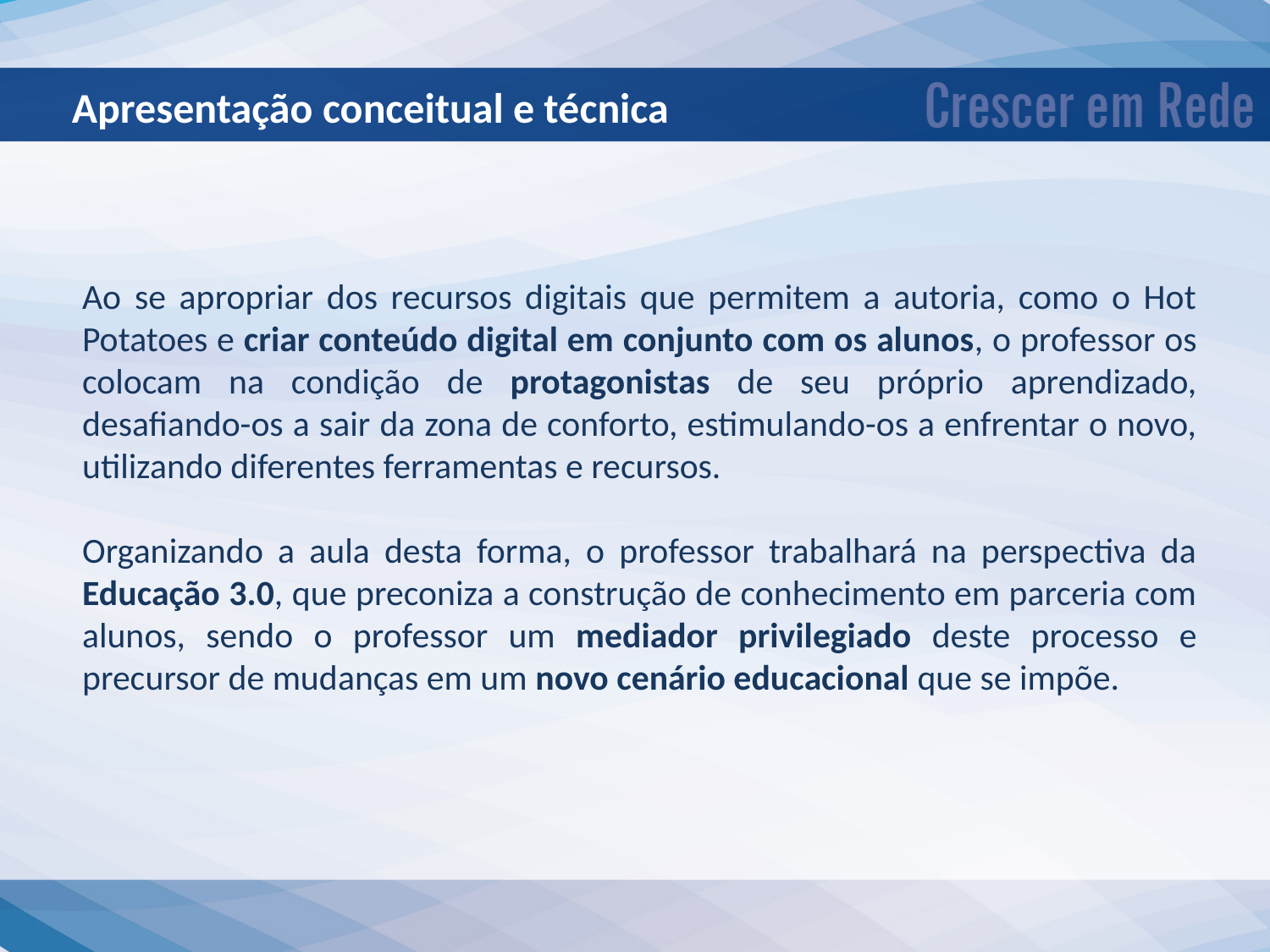

Apresentação conceitual e técnica

Ao se apropriar dos recursos digitais que permitem a autoria, como o Hot Potatoes e criar conteúdo digital em conjunto com os alunos, o professor os colocam na condição de protagonistas de seu próprio aprendizado, desafiando-os a sair da zona de conforto, estimulando-os a enfrentar o novo, utilizando diferentes ferramentas e recursos.

Organizando a aula desta forma, o professor trabalhará na perspectiva da Educação 3.0, que preconiza a construção de conhecimento em parceria com alunos, sendo o professor um mediador privilegiado deste processo e precursor de mudanças em um novo cenário educacional que se impõe.